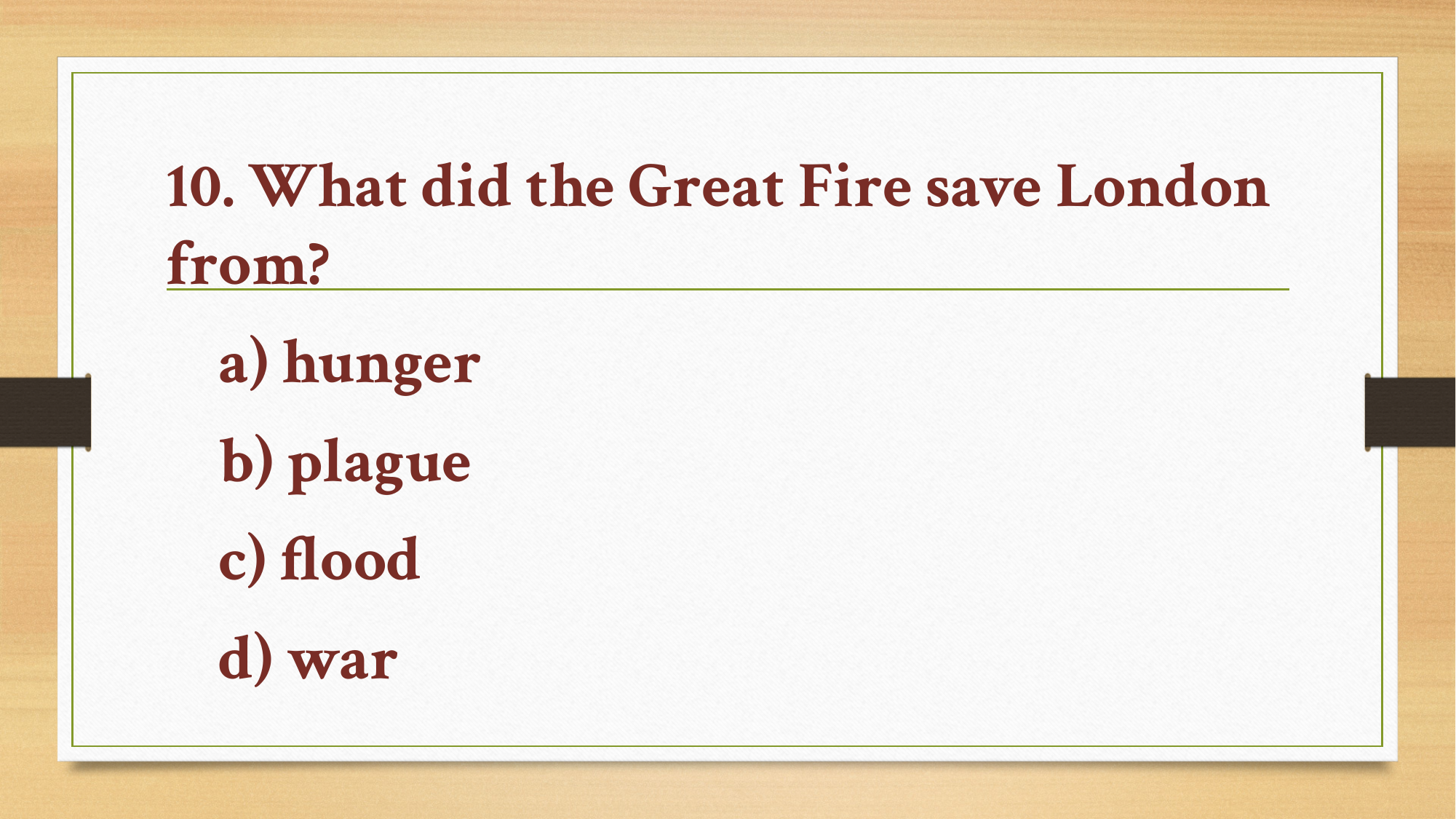

#
10. What did the Great Fire save London from?
    a) hunger
    b) plague
    c) flood
    d) war